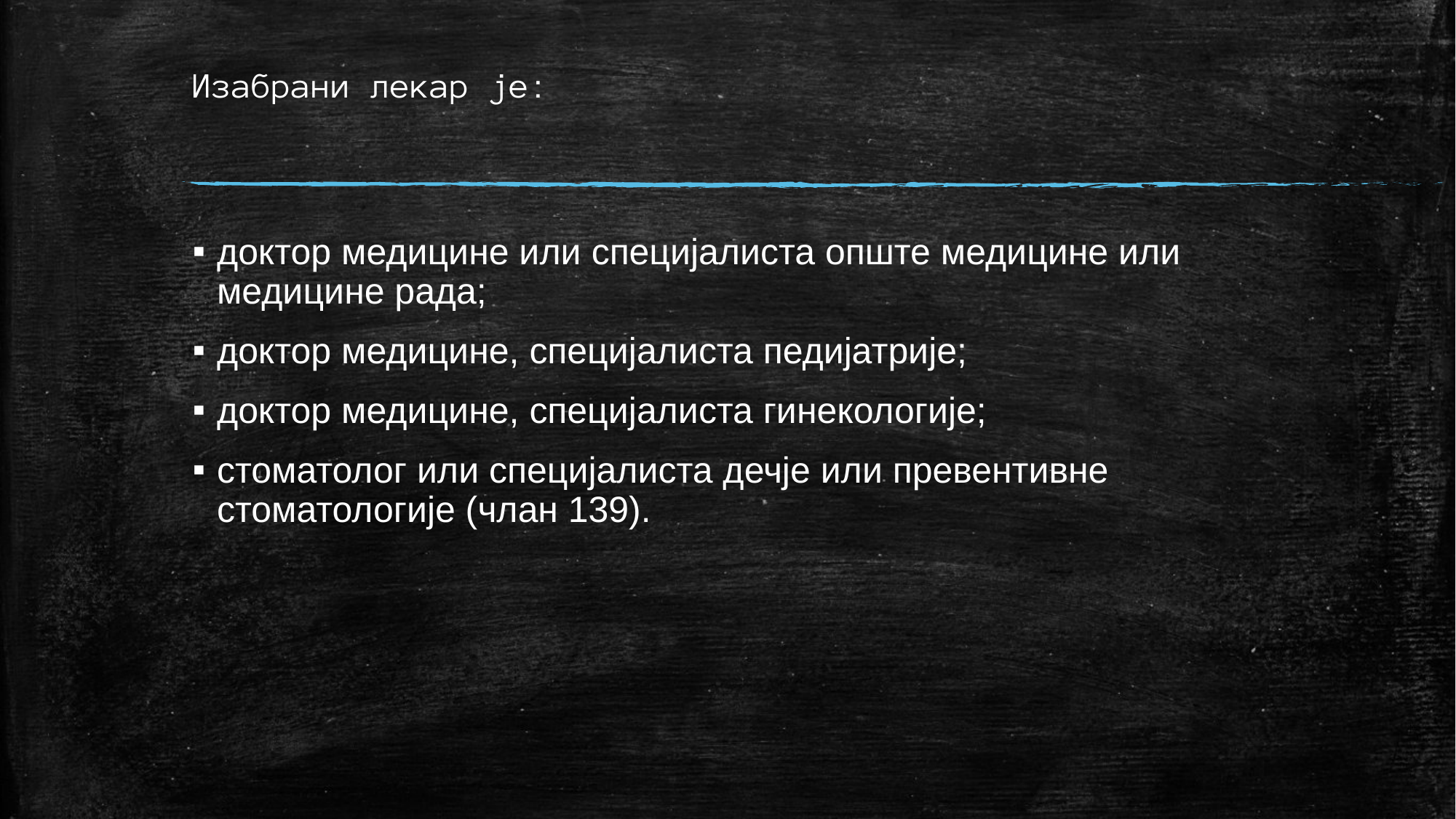

# Изабрани лекар је:
доктор медицине или специјалиста опште медицине или медицине рада;
доктор медицине, специјалиста педијатрије;
доктор медицине, специјалиста гинекологије;
стоматолог или специјалиста дечје или превентивне стоматологије (члан 139).